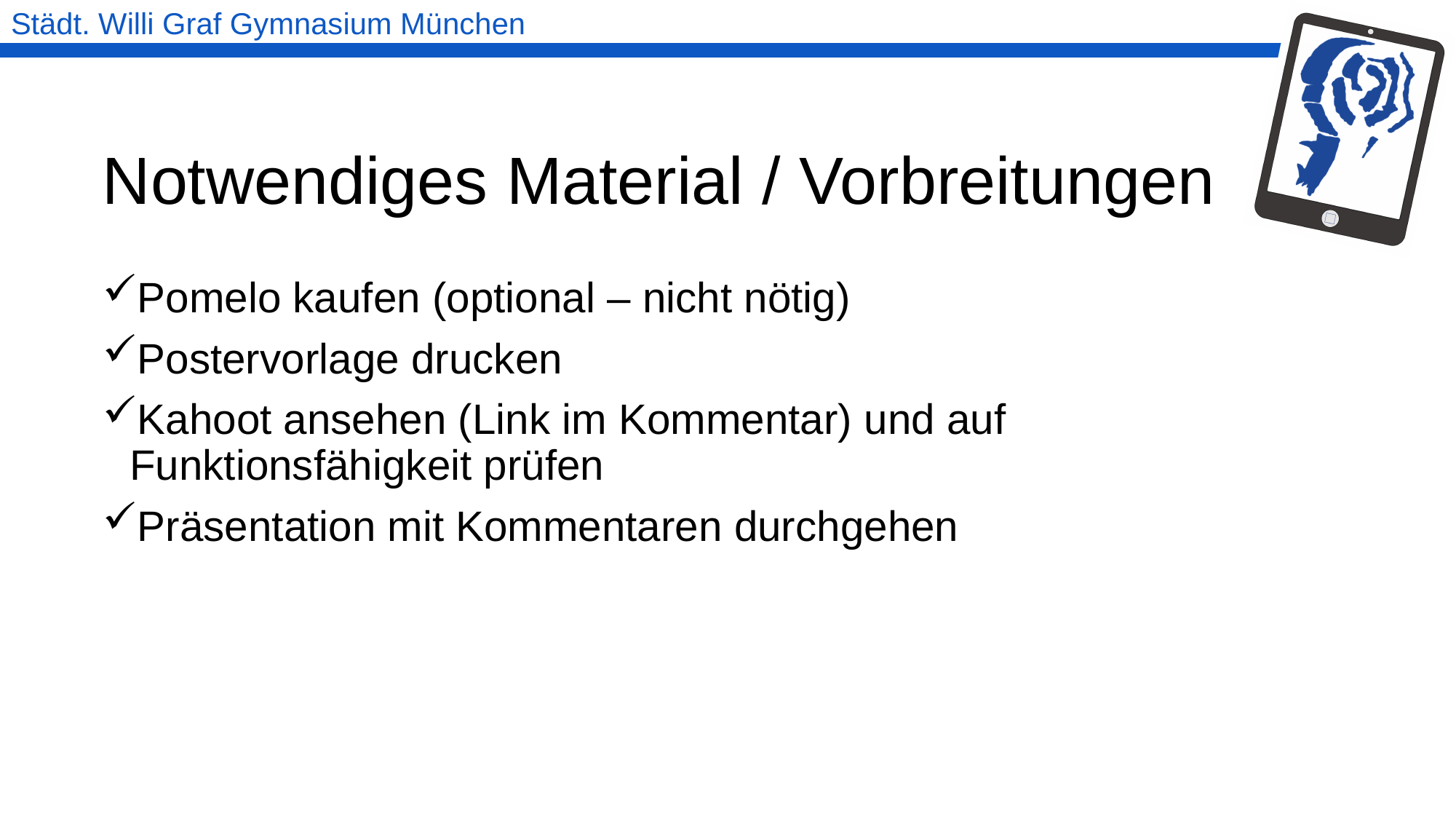

Städt. Willi Graf Gymnasium München
# Notwendiges Material / Vorbreitungen
Pomelo kaufen (optional – nicht nötig)
Postervorlage drucken
Kahoot ansehen (Link im Kommentar) und auf Funktionsfähigkeit prüfen
Präsentation mit Kommentaren durchgehen